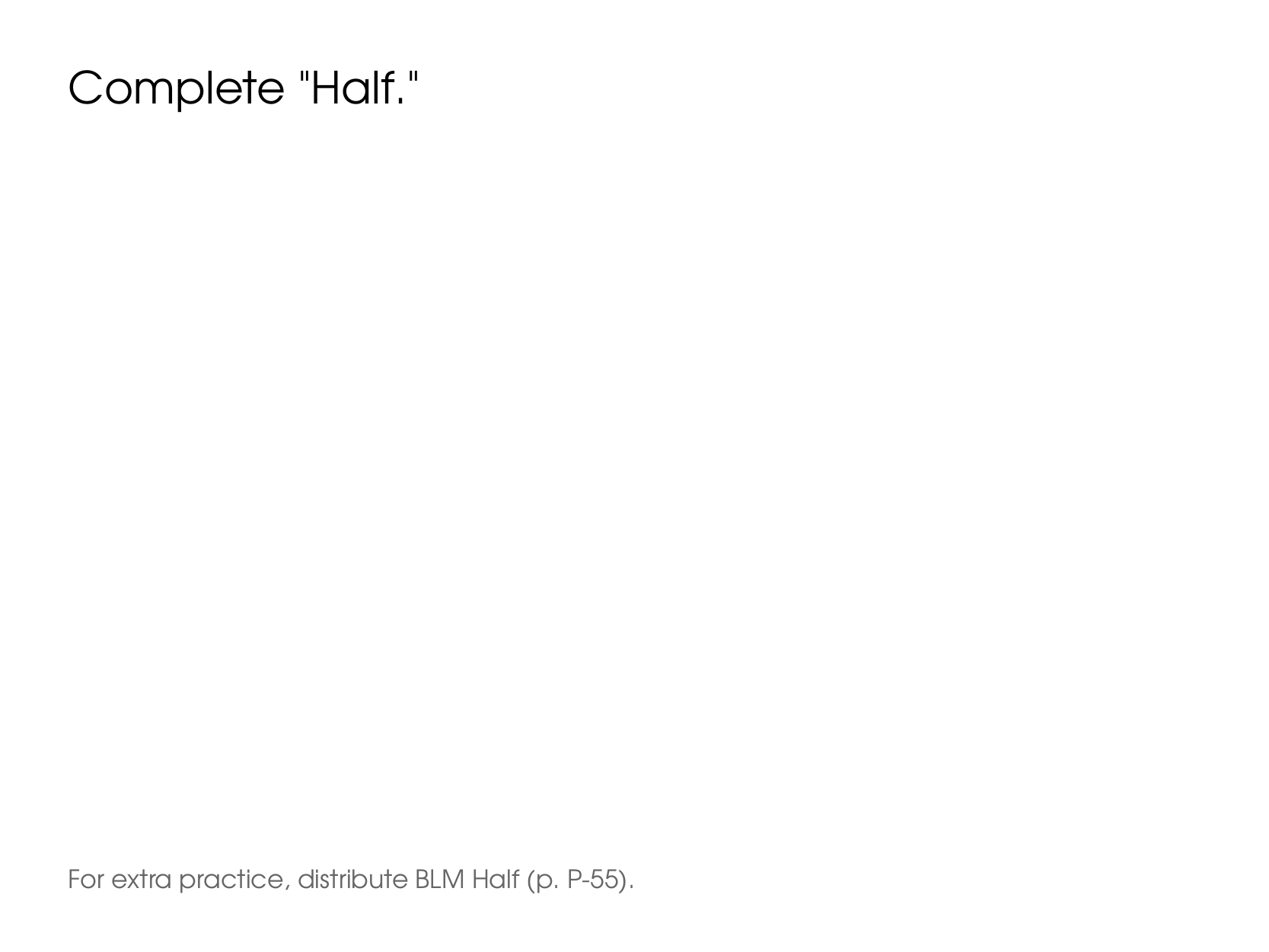

Complete "Half."
For extra practice, distribute BLM Half (p. P-55).